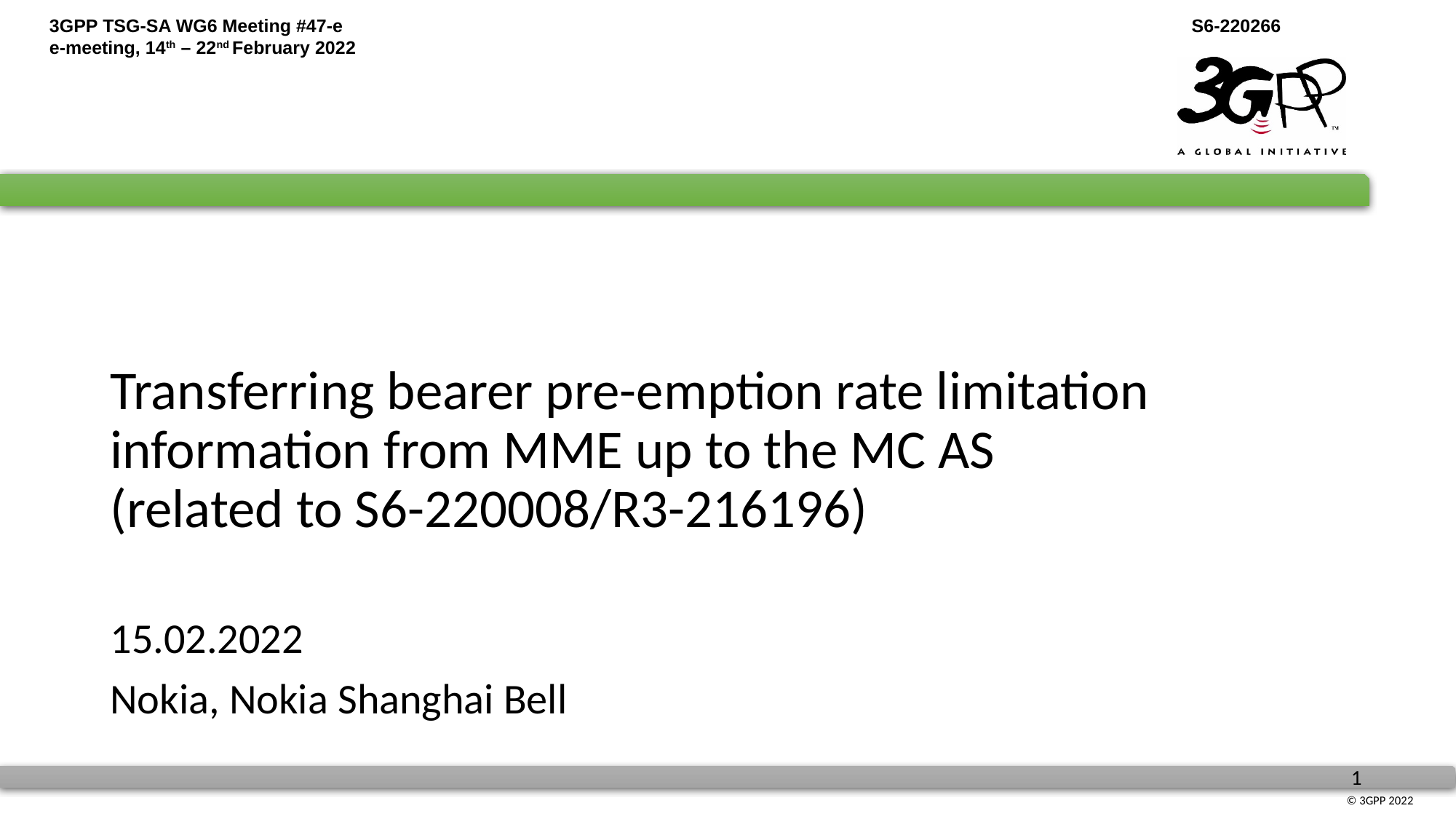

# Transferring bearer pre-emption rate limitation information from MME up to the MC AS (related to S6-220008/R3-216196)

15.02.2022
Nokia, Nokia Shanghai Bell